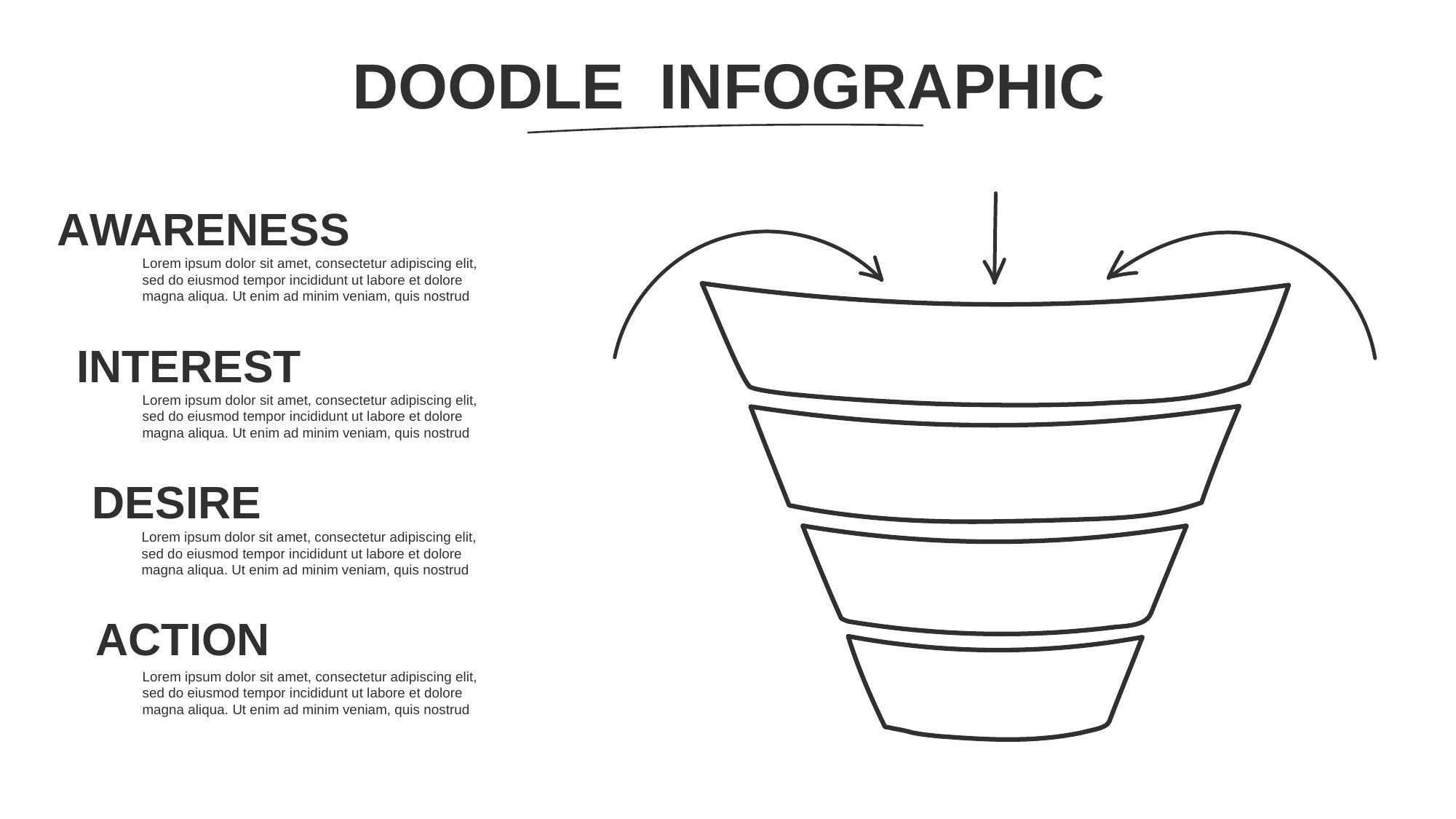

DOODLE  INFOGRAPHIC

AWARENESS
Lorem ipsum dolor sit amet, consectetur adipiscing elit, sed do eiusmod tempor incididunt ut labore et dolore magna aliqua. Ut enim ad minim veniam, quis nostrud

INTEREST
Lorem ipsum dolor sit amet, consectetur adipiscing elit, sed do eiusmod tempor incididunt ut labore et dolore magna aliqua. Ut enim ad minim veniam, quis nostrud

DESIRE
Lorem ipsum dolor sit amet, consectetur adipiscing elit, sed do eiusmod tempor incididunt ut labore et dolore magna aliqua. Ut enim ad minim veniam, quis nostrud

ACTION
Lorem ipsum dolor sit amet, consectetur adipiscing elit, sed do eiusmod tempor incididunt ut labore et dolore magna aliqua. Ut enim ad minim veniam, quis nostrud